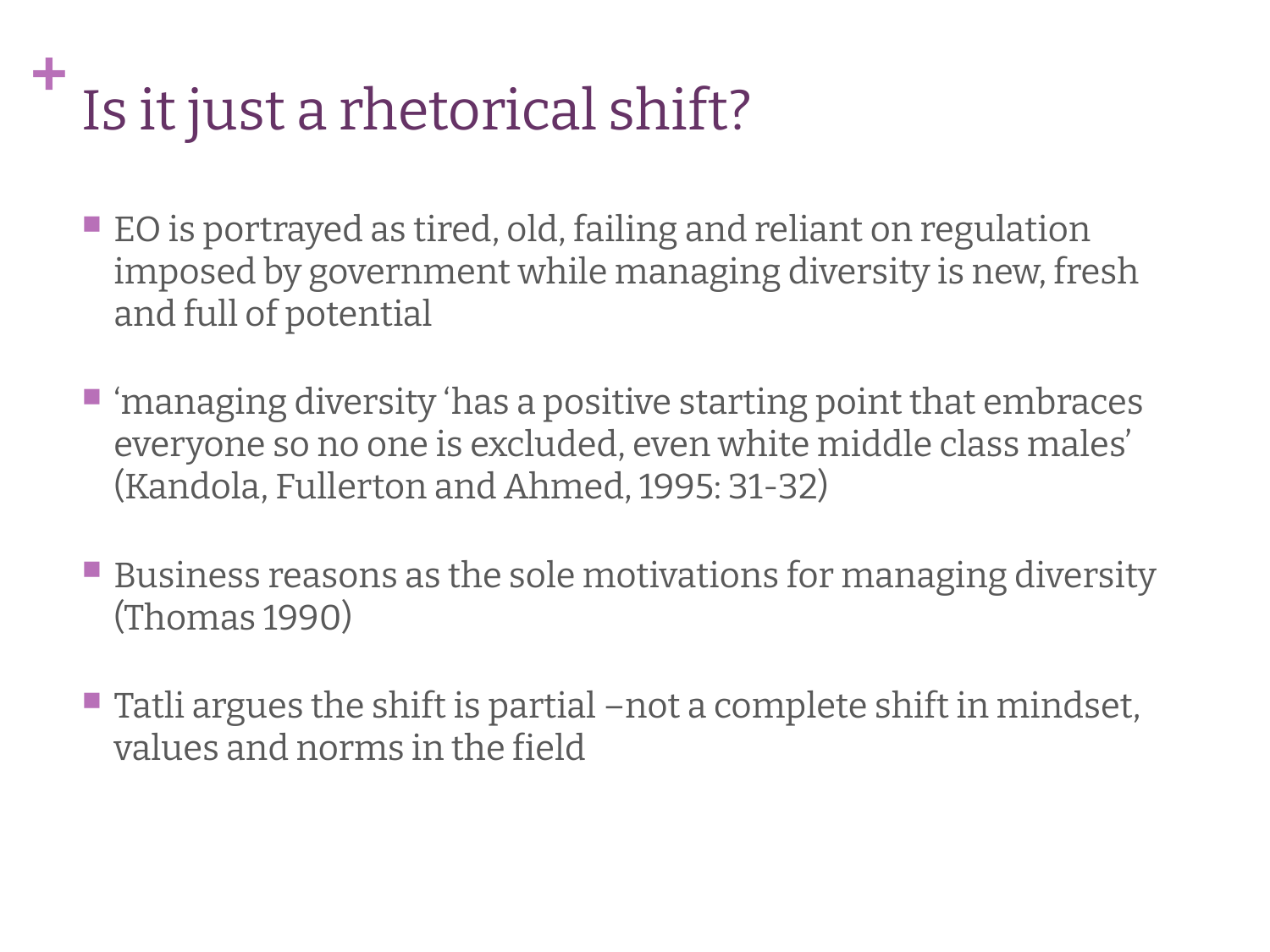

# Is it just a rhetorical shift?
EO is portrayed as tired, old, failing and reliant on regulation imposed by government while managing diversity is new, fresh and full of potential
‘managing diversity ‘has a positive starting point that embraces everyone so no one is excluded, even white middle class males’ (Kandola, Fullerton and Ahmed, 1995: 31-32)
Business reasons as the sole motivations for managing diversity (Thomas 1990)
Tatli argues the shift is partial –not a complete shift in mindset, values and norms in the field